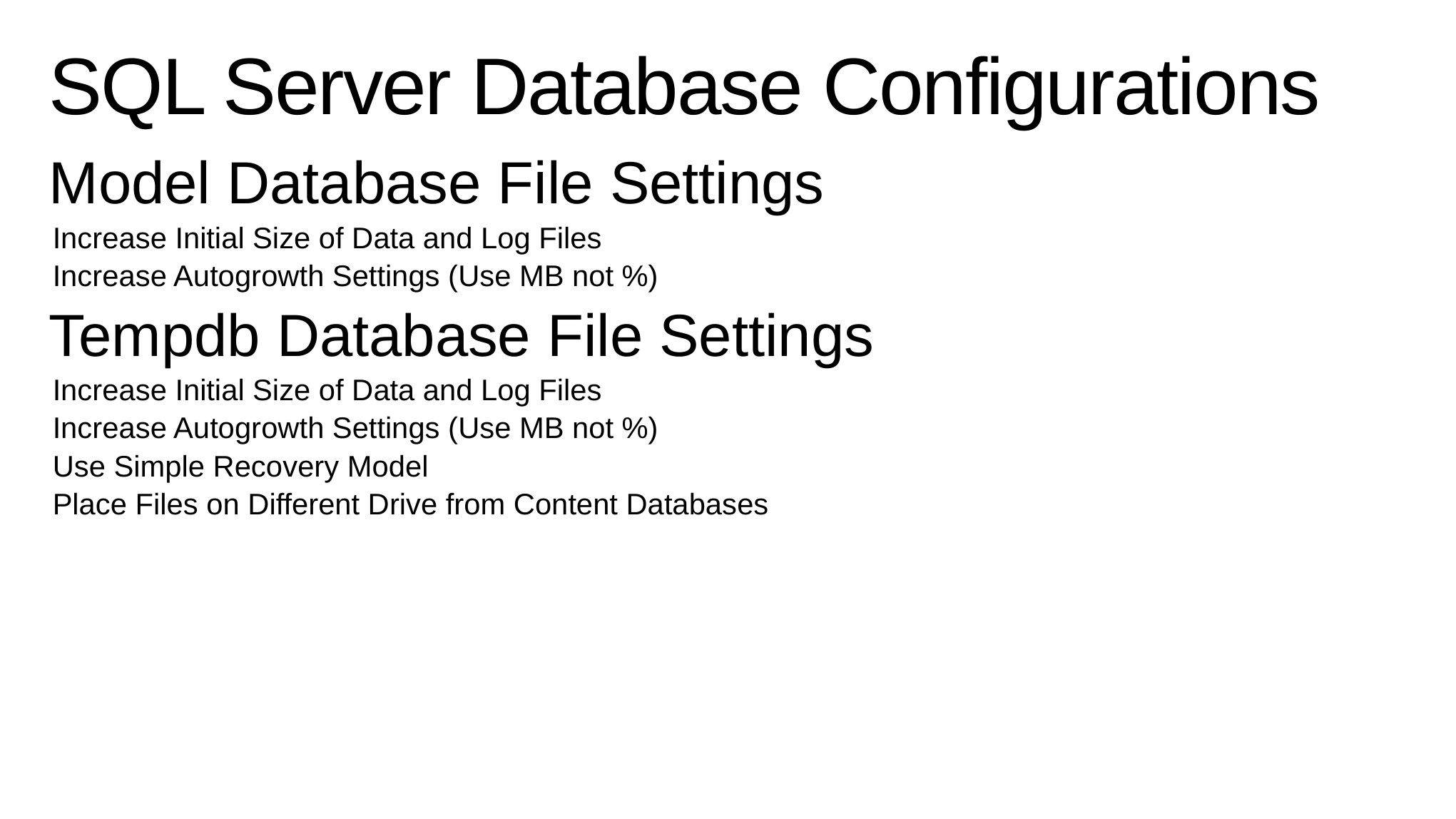

# SQL Server Database Configurations
Model Database File Settings
Increase Initial Size of Data and Log Files
Increase Autogrowth Settings (Use MB not %)
Tempdb Database File Settings
Increase Initial Size of Data and Log Files
Increase Autogrowth Settings (Use MB not %)
Use Simple Recovery Model
Place Files on Different Drive from Content Databases